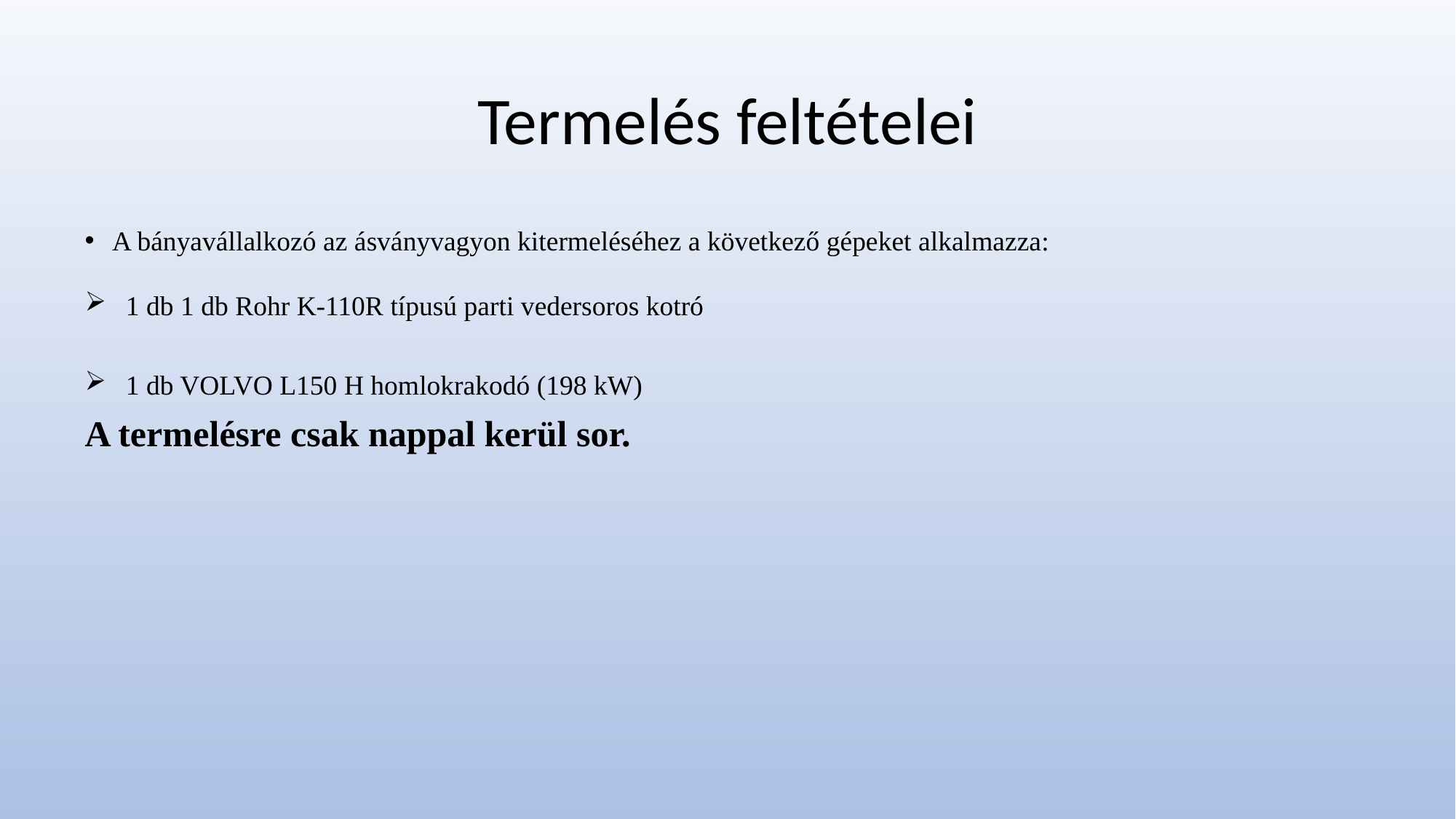

# Termelés feltételei
A bányavállalkozó az ásványvagyon kitermeléséhez a következő gépeket alkalmazza:
1 db 1 db Rohr K-110R típusú parti vedersoros kotró
1 db VOLVO L150 H homlokrakodó (198 kW)
A termelésre csak nappal kerül sor.